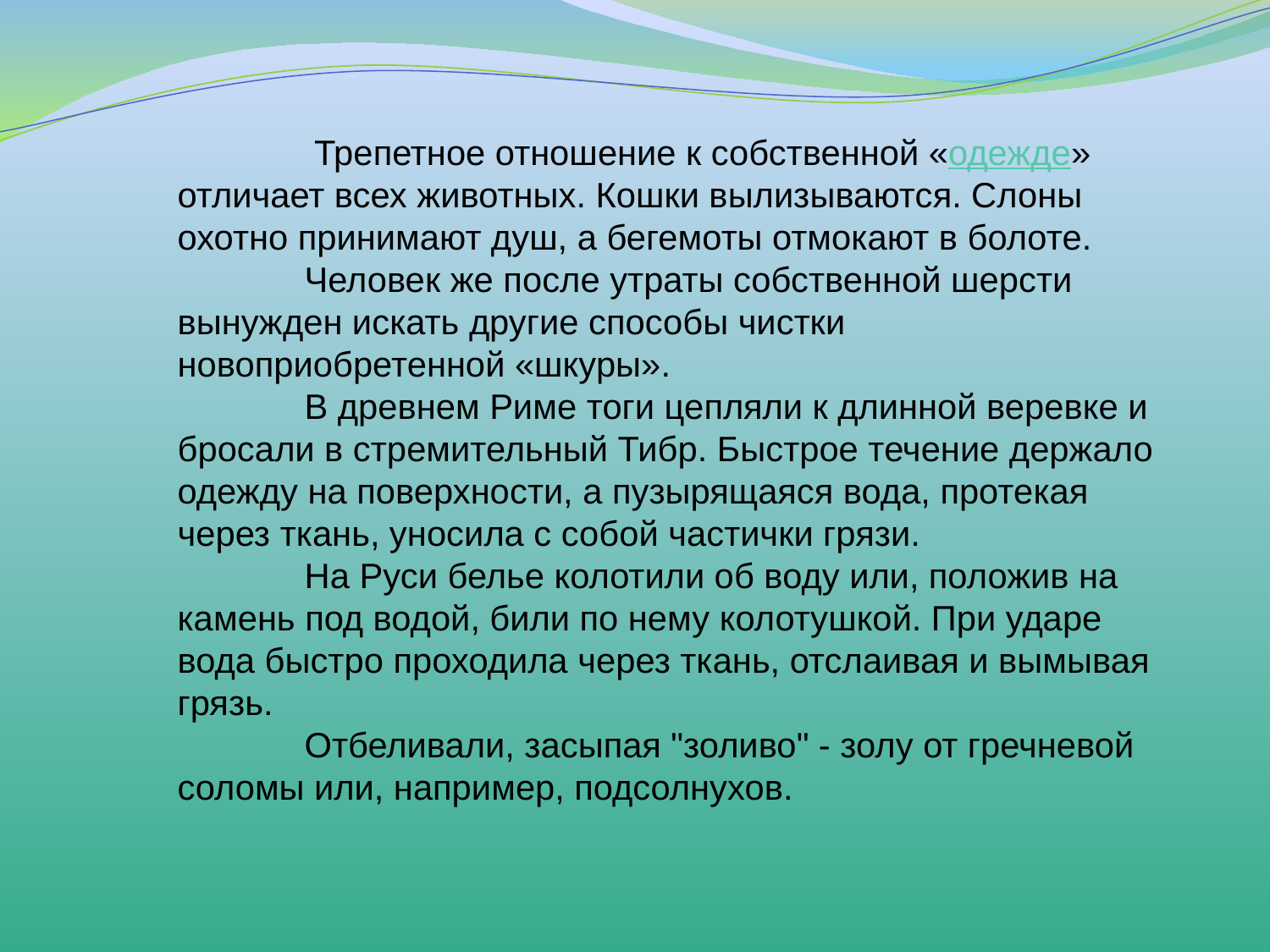

Трепетное отношение к собственной «одежде» отличает всех животных. Кошки вылизываются. Слоны охотно принимают душ, а бегемоты отмокают в болоте. 
	Человек же после утраты собственной шерсти  вынужден искать другие способы чистки новоприобретенной «шкуры». 
	В древнем Риме тоги цепляли к длинной веревке и бросали в стремительный Тибр. Быстрое течение держало одежду на поверхности, а пузырящаяся вода, протекая через ткань, уносила с собой частички грязи. 
	На Руси белье колотили об воду или, положив на камень под водой, били по нему колотушкой. При ударе вода быстро проходила через ткань, отслаивая и вымывая грязь.
	Отбеливали, засыпая "золиво" - золу от гречневой соломы или, например, подсолнухов.